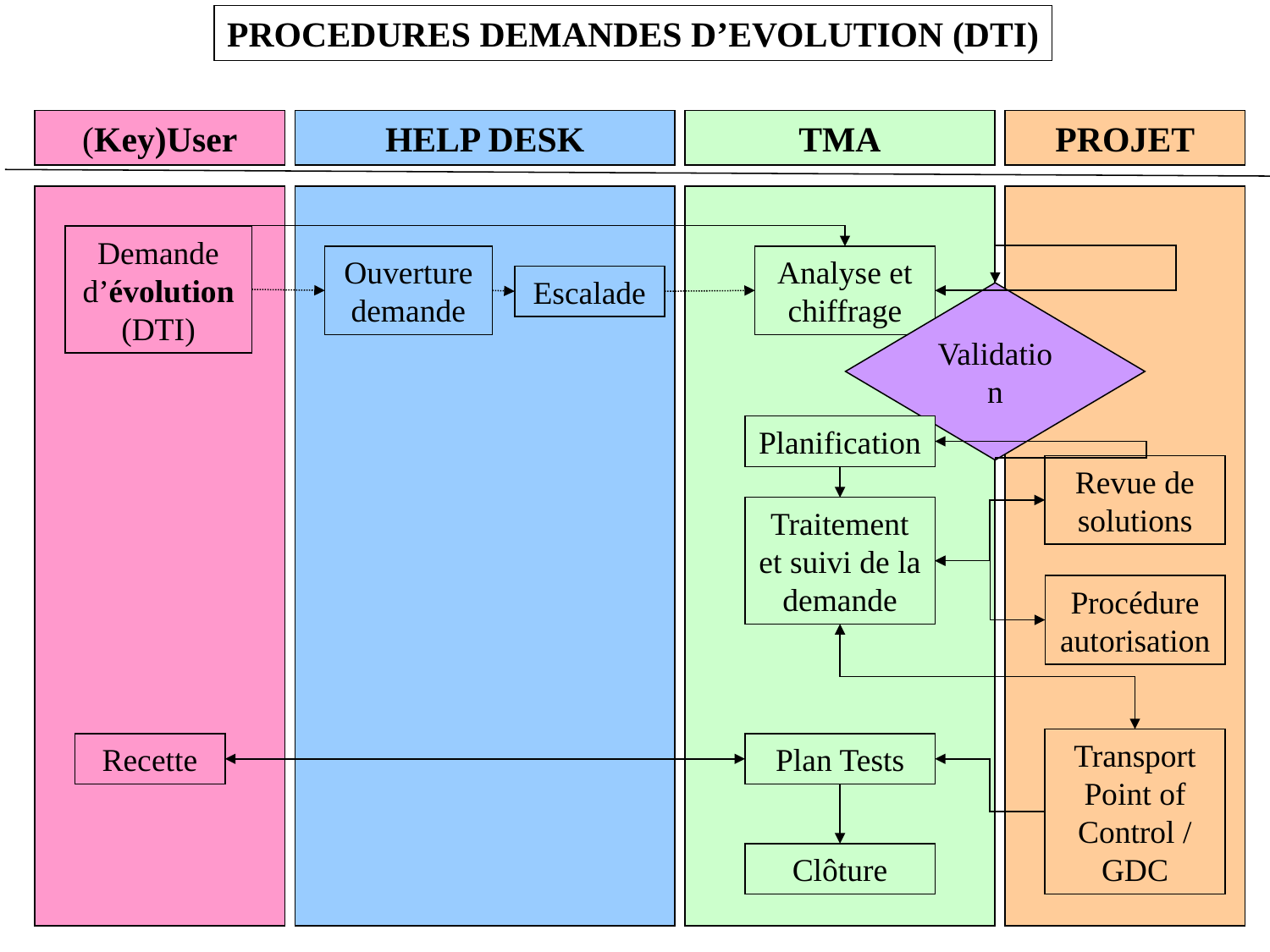

PROCEDURES DEMANDES D’EVOLUTION (DTI)
(Key)User
HELP DESK
TMA
PROJET

Demande d’évolution (DTI)
Ouverture demande
Analyse et chiffrage
Escalade
Validation
Planification
Revue de solutions
Traitement et suivi de la demande
Procédure autorisation
Transport Point of Control / GDC
Recette
Plan Tests
Clôture